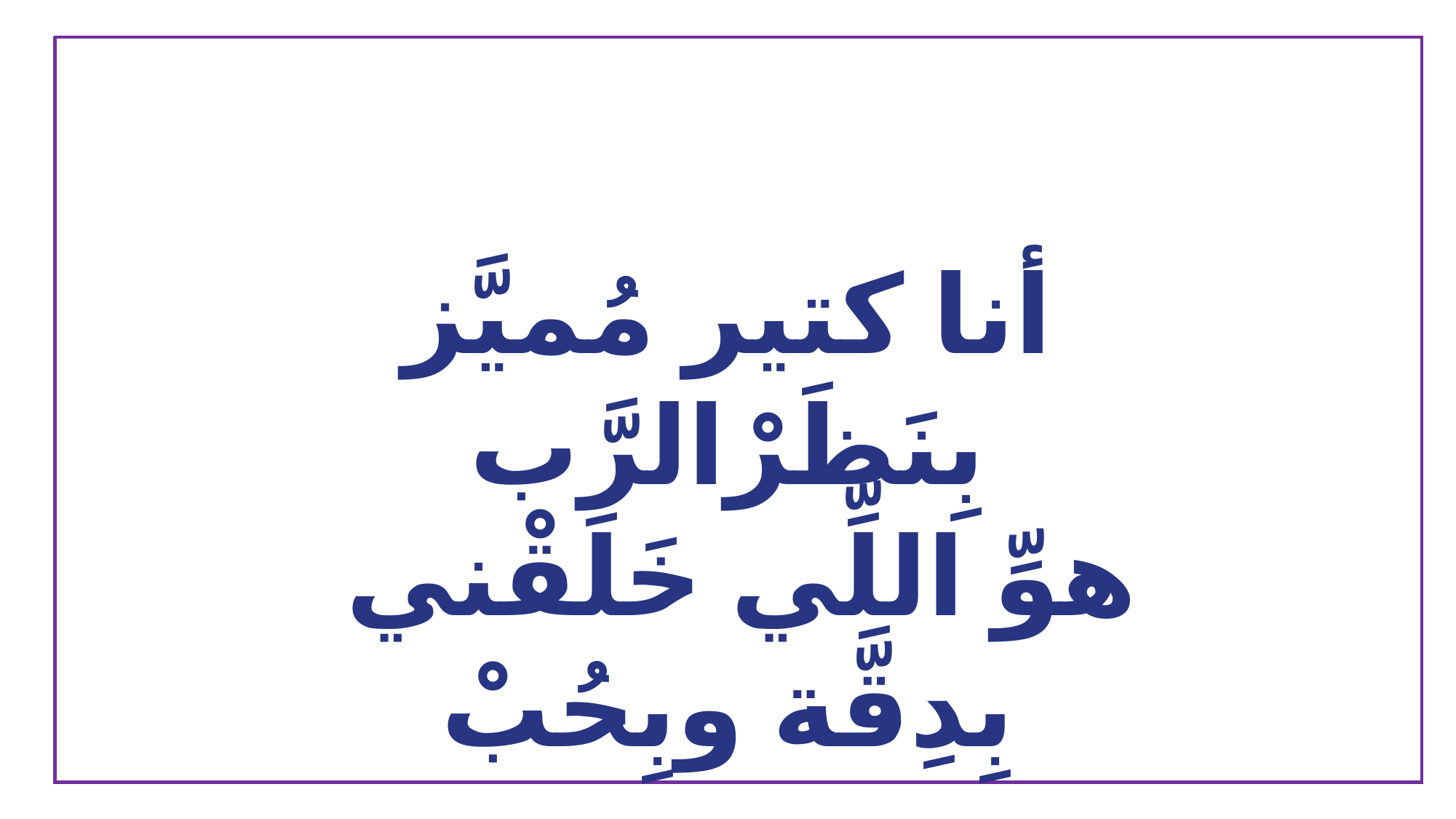

أنا كتير مُميَّز بِنَظَرْالرَّب
 هوِّ اللِّي خَلَقْني بِدِقَّة وبِحُبْ